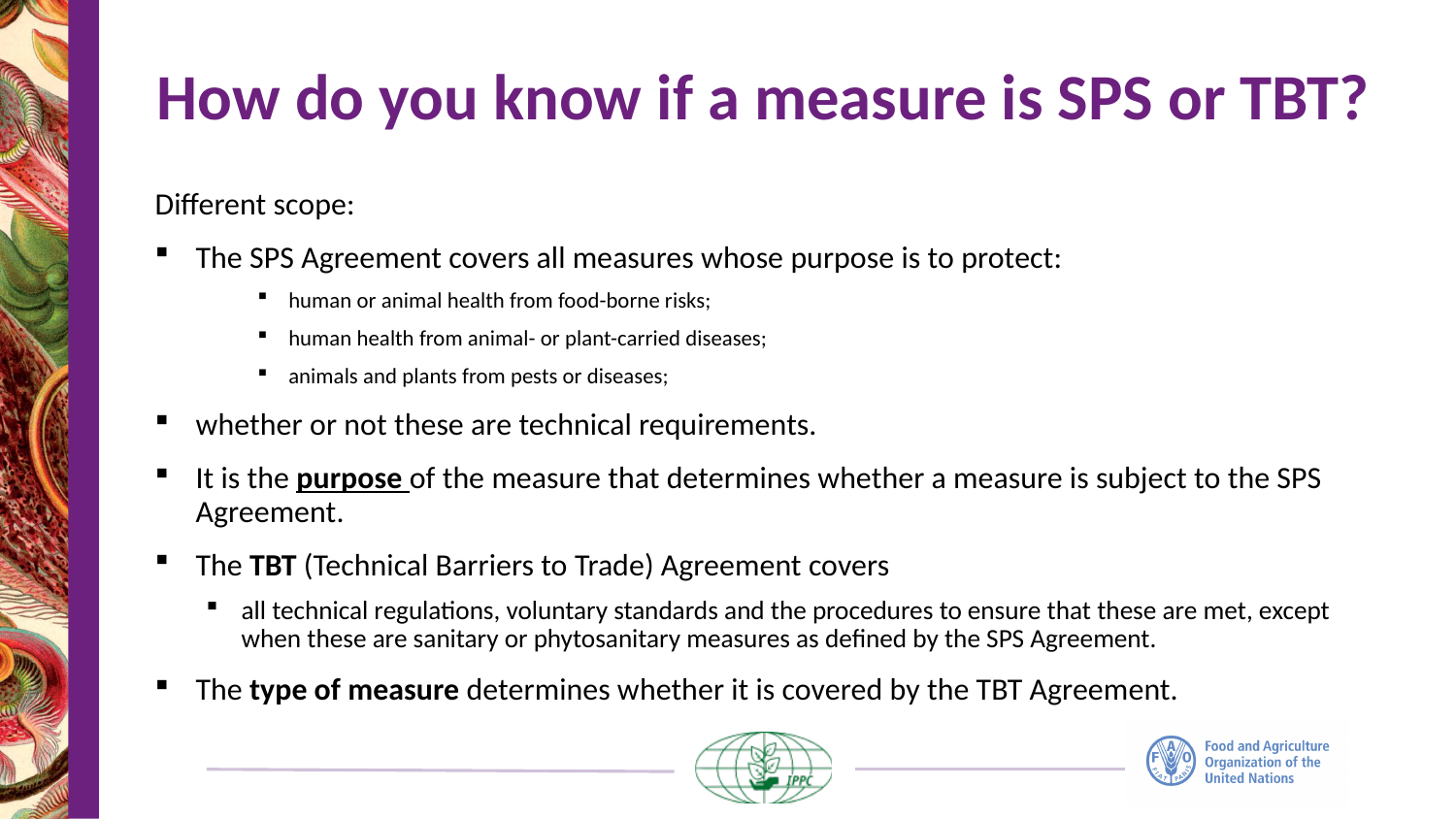

# How do you know if a measure is SPS or TBT?
Different scope:
The SPS Agreement covers all measures whose purpose is to protect:
human or animal health from food-borne risks;
human health from animal- or plant-carried diseases;
animals and plants from pests or diseases;
whether or not these are technical requirements.
It is the purpose of the measure that determines whether a measure is subject to the SPS Agreement.
The TBT (Technical Barriers to Trade) Agreement covers
all technical regulations, voluntary standards and the procedures to ensure that these are met, except when these are sanitary or phytosanitary measures as defined by the SPS Agreement.
The type of measure determines whether it is covered by the TBT Agreement.